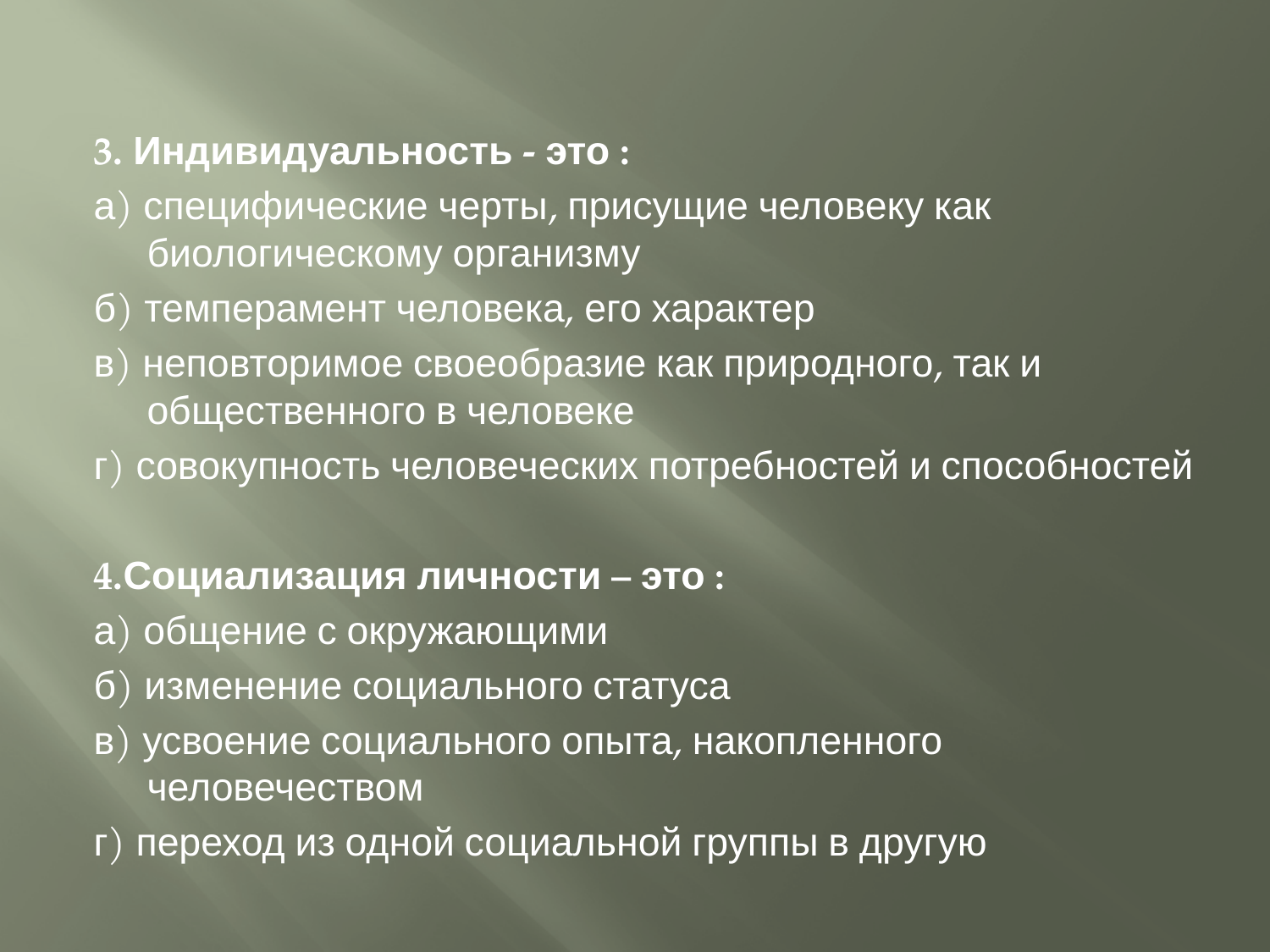

#
3. Индивидуальность - это :
а) специфические черты, присущие человеку как биологическому организму
б) темперамент человека, его характер
в) неповторимое своеобразие как природного, так и общественного в человеке
г) совокупность человеческих потребностей и способностей

4.Социализация личности – это :
а) общение с окружающими
б) изменение социального статуса
в) усвоение социального опыта, накопленного человечеством
г) переход из одной социальной группы в другую